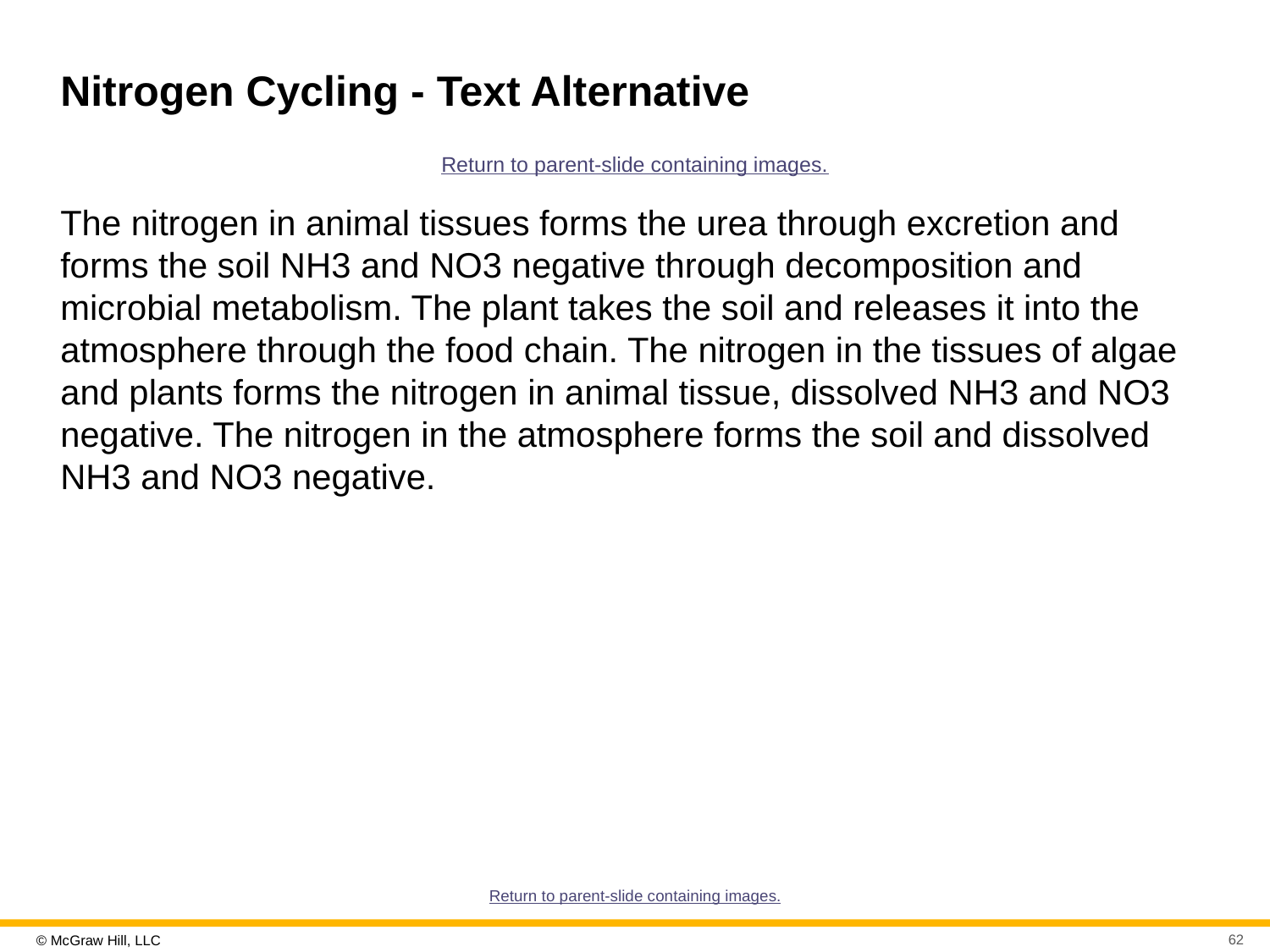

# Nitrogen Cycling - Text Alternative
Return to parent-slide containing images.
The nitrogen in animal tissues forms the urea through excretion and forms the soil NH3 and NO3 negative through decomposition and microbial metabolism. The plant takes the soil and releases it into the atmosphere through the food chain. The nitrogen in the tissues of algae and plants forms the nitrogen in animal tissue, dissolved NH3 and NO3 negative. The nitrogen in the atmosphere forms the soil and dissolved NH3 and NO3 negative.
Return to parent-slide containing images.
62